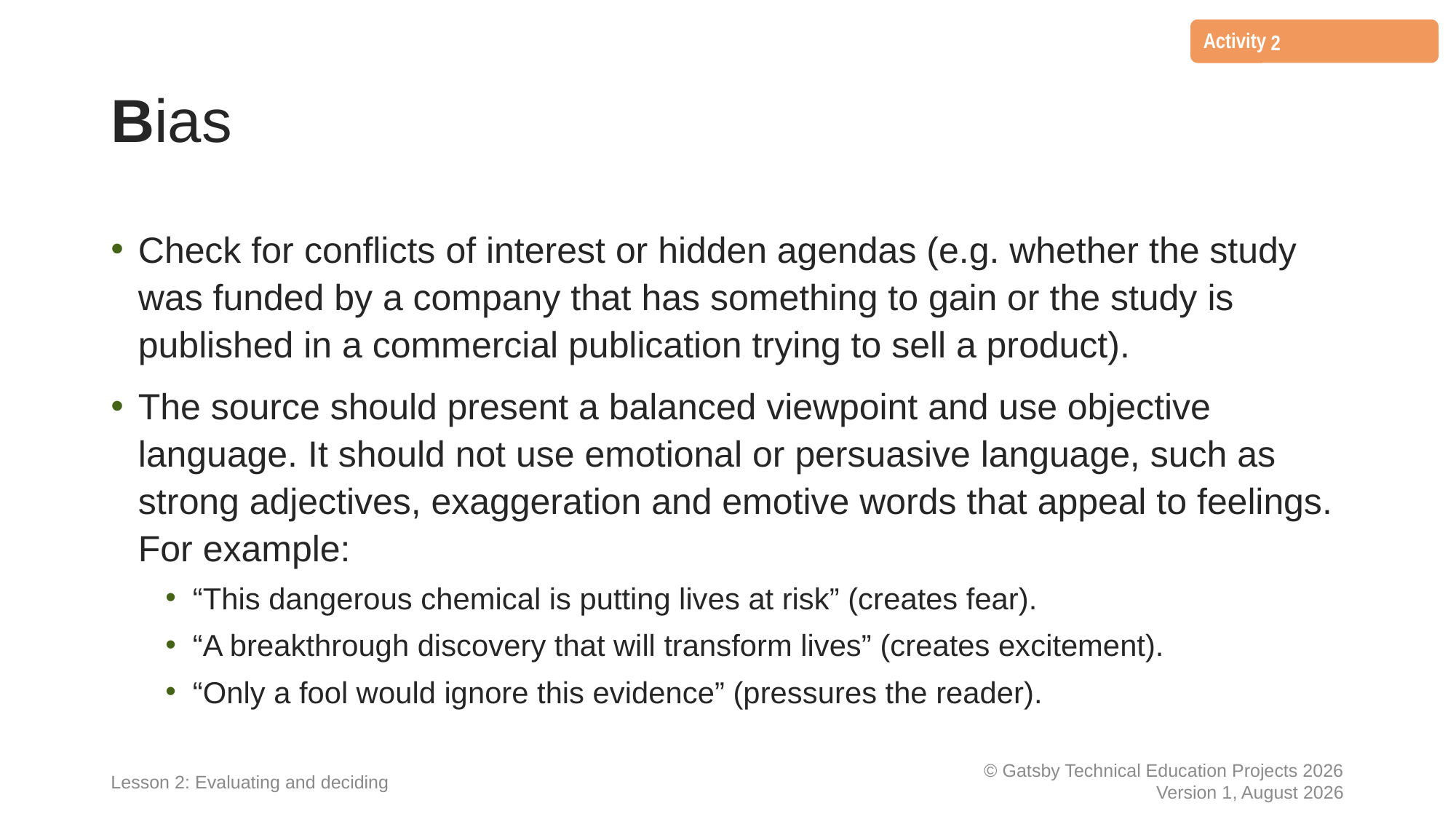

2
# Bias
Check for conflicts of interest or hidden agendas (e.g. whether the study was funded by a company that has something to gain or the study is published in a commercial publication trying to sell a product).
The source should present a balanced viewpoint and use objective language. It should not use emotional or persuasive language, such as strong adjectives, exaggeration and emotive words that appeal to feelings. For example:
“This dangerous chemical is putting lives at risk” (creates fear).
“A breakthrough discovery that will transform lives” (creates excitement).
“Only a fool would ignore this evidence” (pressures the reader).

Lesson 2: Evaluating and deciding